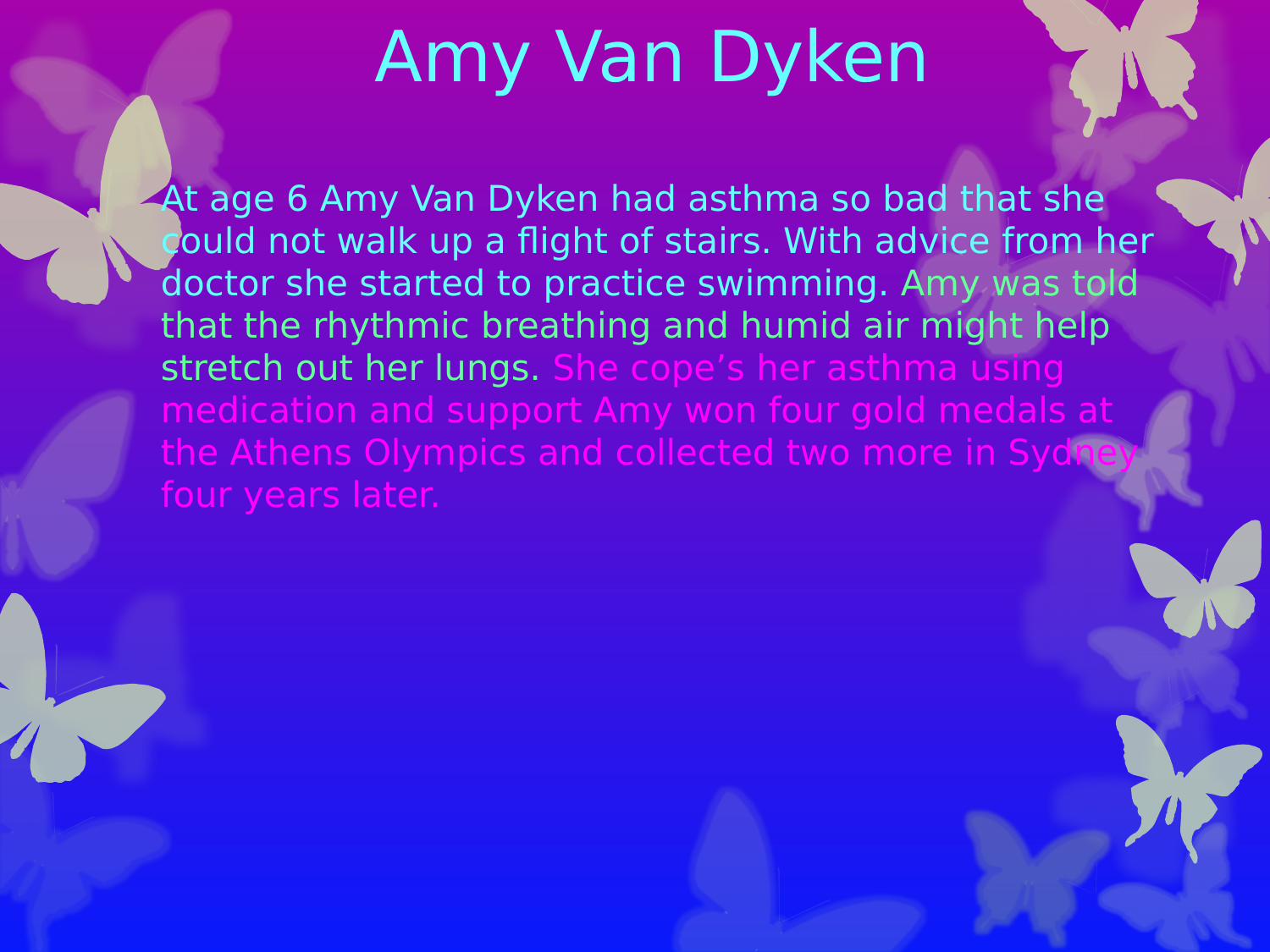

# Amy Van Dyken
At age 6 Amy Van Dyken had asthma so bad that she could not walk up a flight of stairs. With advice from her doctor she started to practice swimming. Amy was told that the rhythmic breathing and humid air might help stretch out her lungs. She cope’s her asthma using medication and support Amy won four gold medals at the Athens Olympics and collected two more in Sydney four years later.